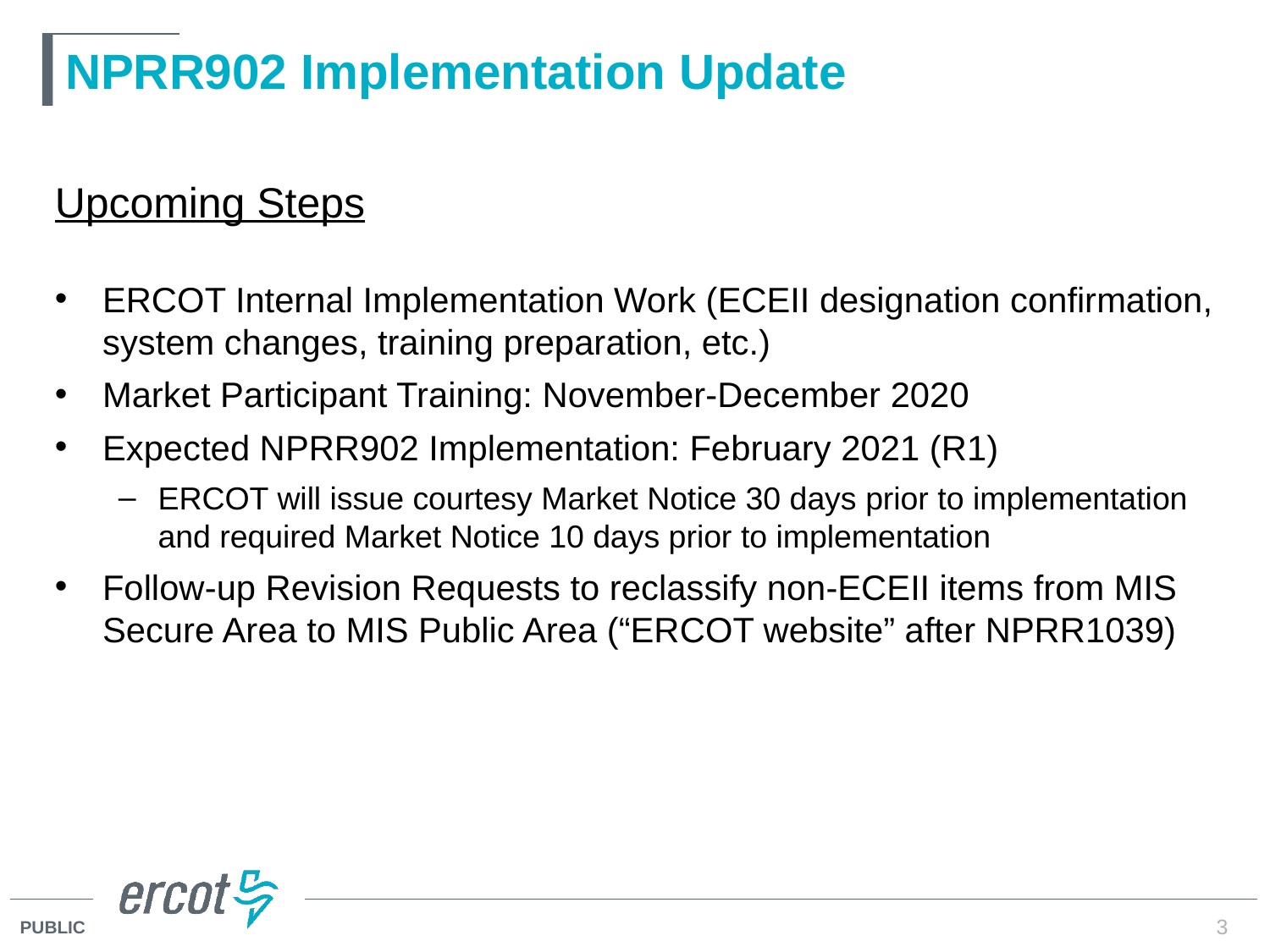

# NPRR902 Implementation Update
Upcoming Steps

ERCOT Internal Implementation Work (ECEII designation confirmation, system changes, training preparation, etc.)
Market Participant Training: November-December 2020
Expected NPRR902 Implementation: February 2021 (R1)
ERCOT will issue courtesy Market Notice 30 days prior to implementation and required Market Notice 10 days prior to implementation
Follow-up Revision Requests to reclassify non-ECEII items from MIS Secure Area to MIS Public Area (“ERCOT website” after NPRR1039)
3